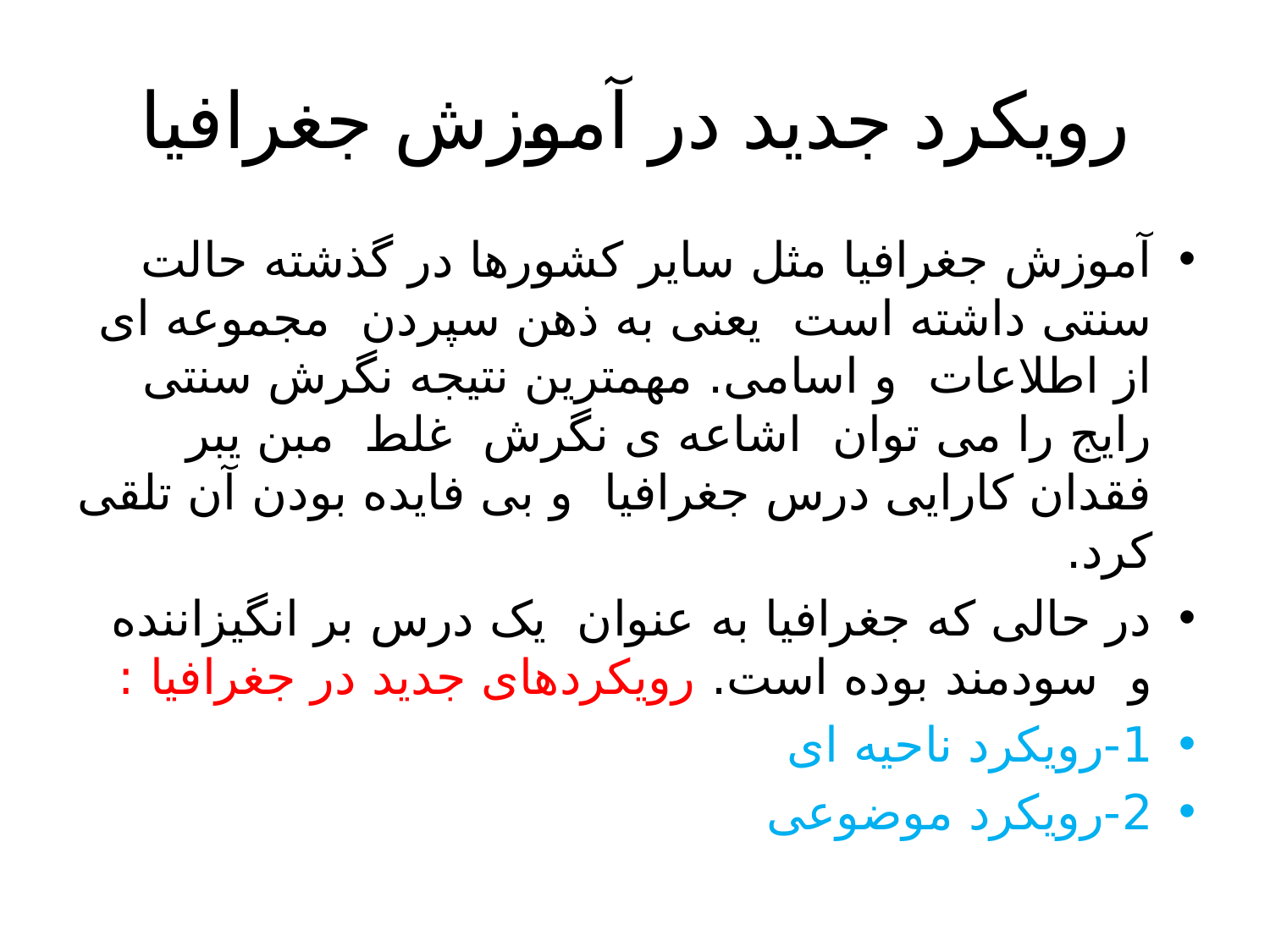

# رویکرد جدید در آموزش جغرافیا
آموزش جغرافیا مثل سایر کشورها در گذشته حالت سنتی داشته است  یعنی به ذهن سپردن  مجموعه ای از اطلاعات  و اسامی. مهمترین نتیجه نگرش سنتی  رایج را می توان  اشاعه ی نگرش  غلط  مبن یبر فقدان کارایی درس جغرافیا  و بی فایده بودن آن تلقی کرد.
در حالی که جغرافیا به عنوان  یک درس بر انگیزاننده و  سودمند بوده است. رویکردهای جدید در جغرافیا :
1-رویکرد ناحیه ای
2-رویکرد موضوعی